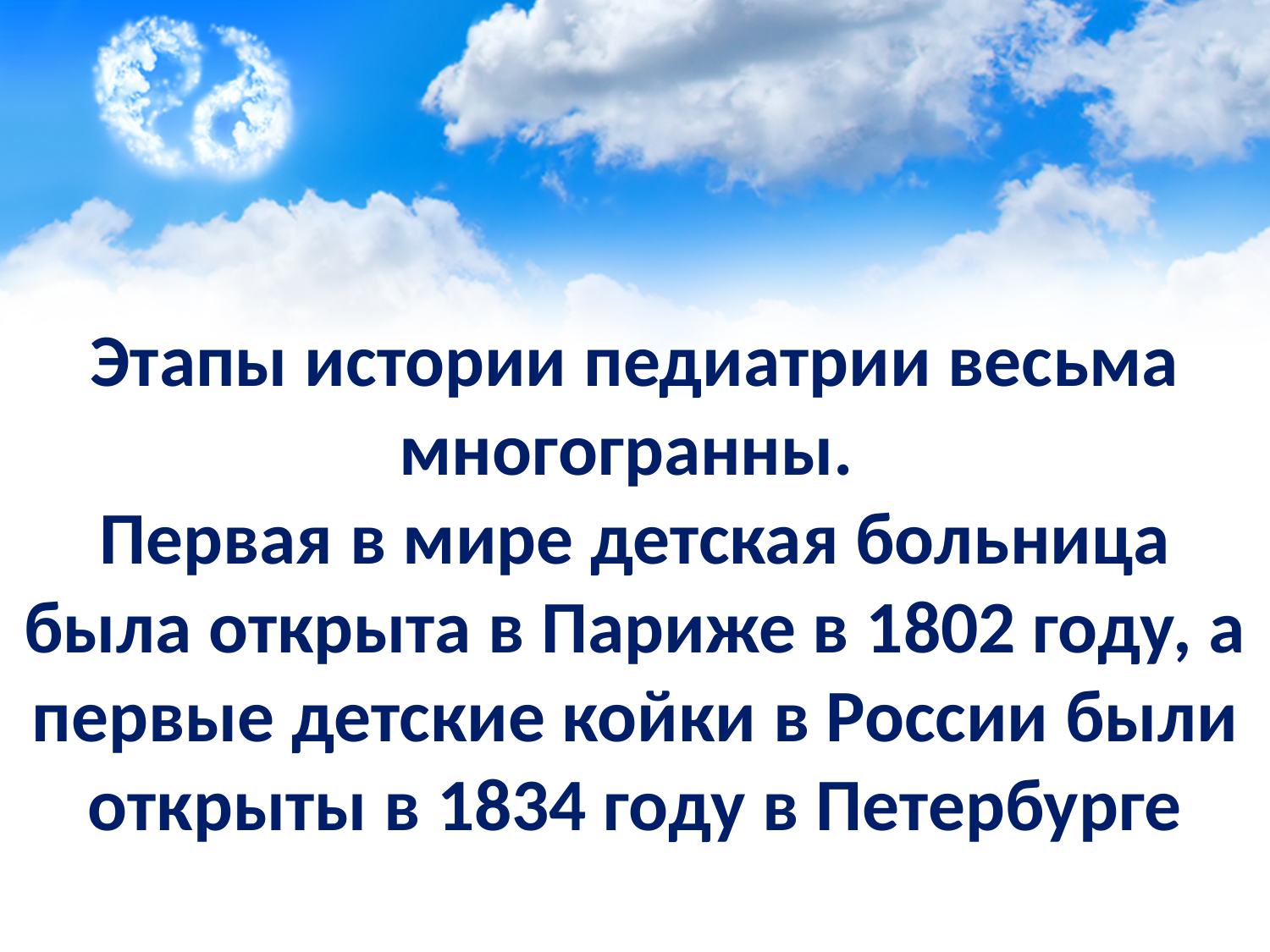

Этапы истории педиатрии весьма многогранны.
Первая в мире детская больница была открыта в Париже в 1802 году, а первые детские койки в России были открыты в 1834 году в Петербурге